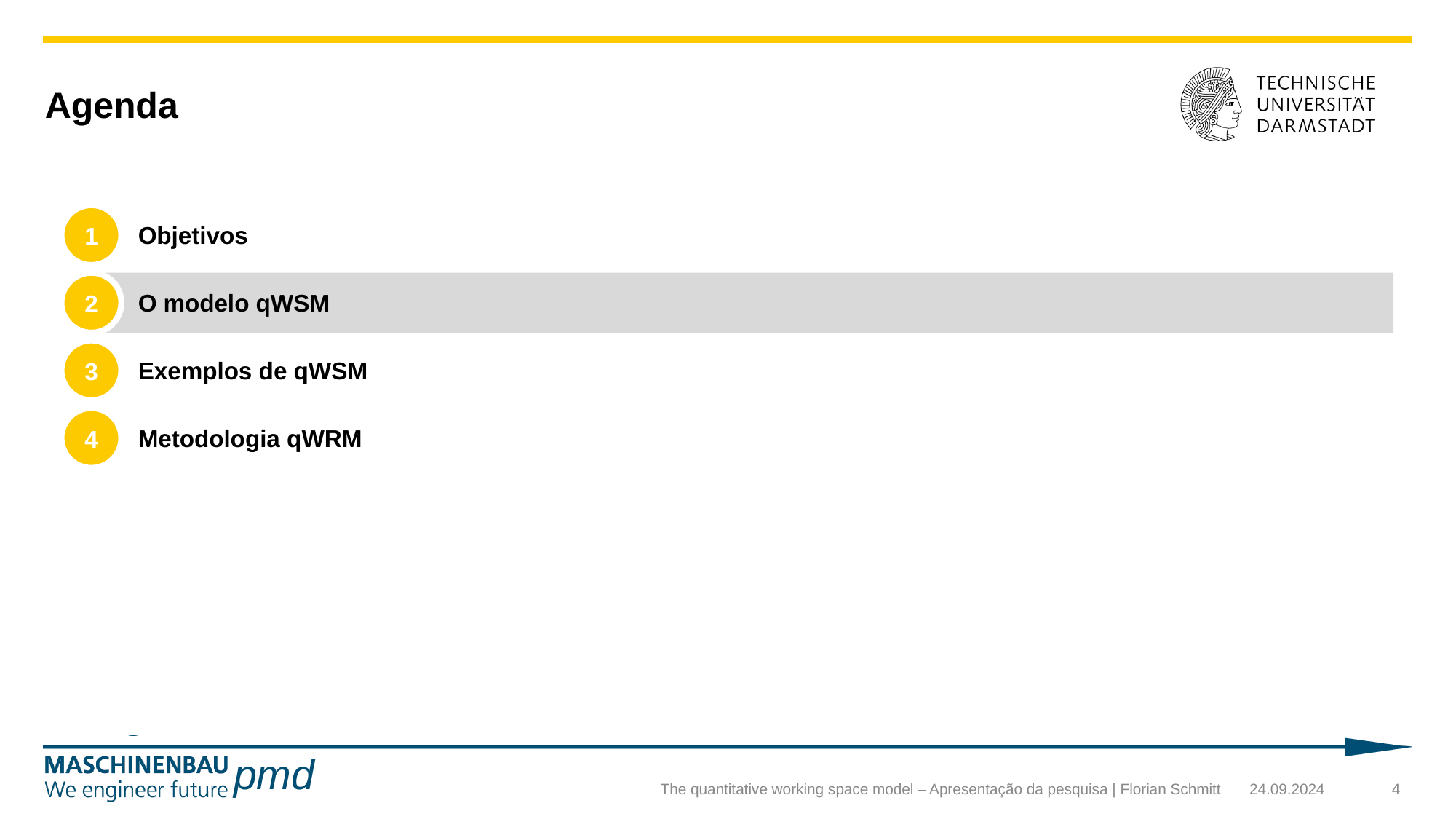

# Agenda
1
Objetivos
2

O modelo qWSM
3
Exemplos de qWSM
4
Metodologia qWRM
The quantitative working space model – Apresentação da pesquisa | Florian Schmitt
24.09.2024
4